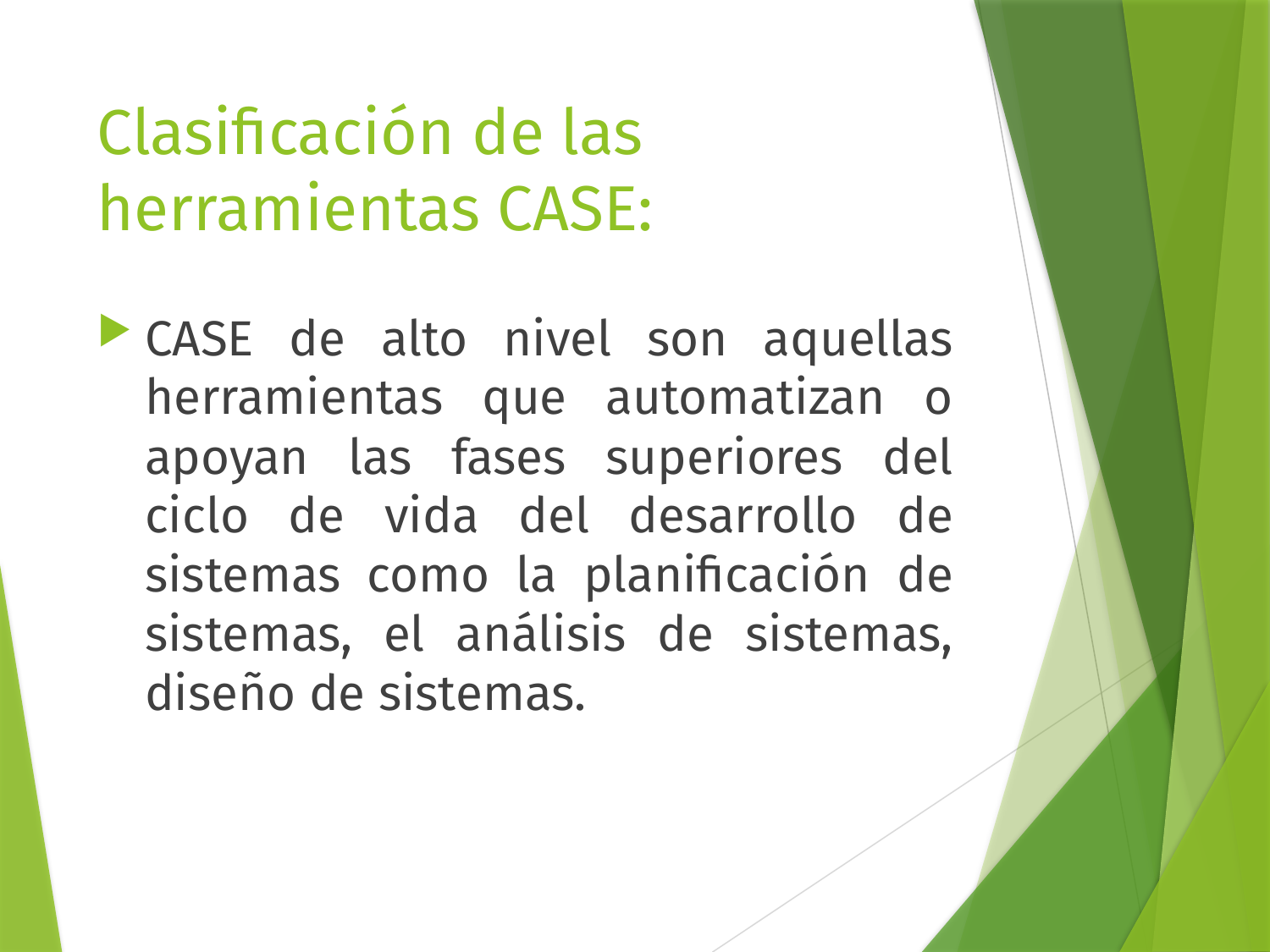

# Clasificación de las herramientas CASE:
CASE de alto nivel son aquellas herramientas que automatizan o apoyan las fases superiores del ciclo de vida del desarrollo de sistemas como la planificación de sistemas, el análisis de sistemas, diseño de sistemas.